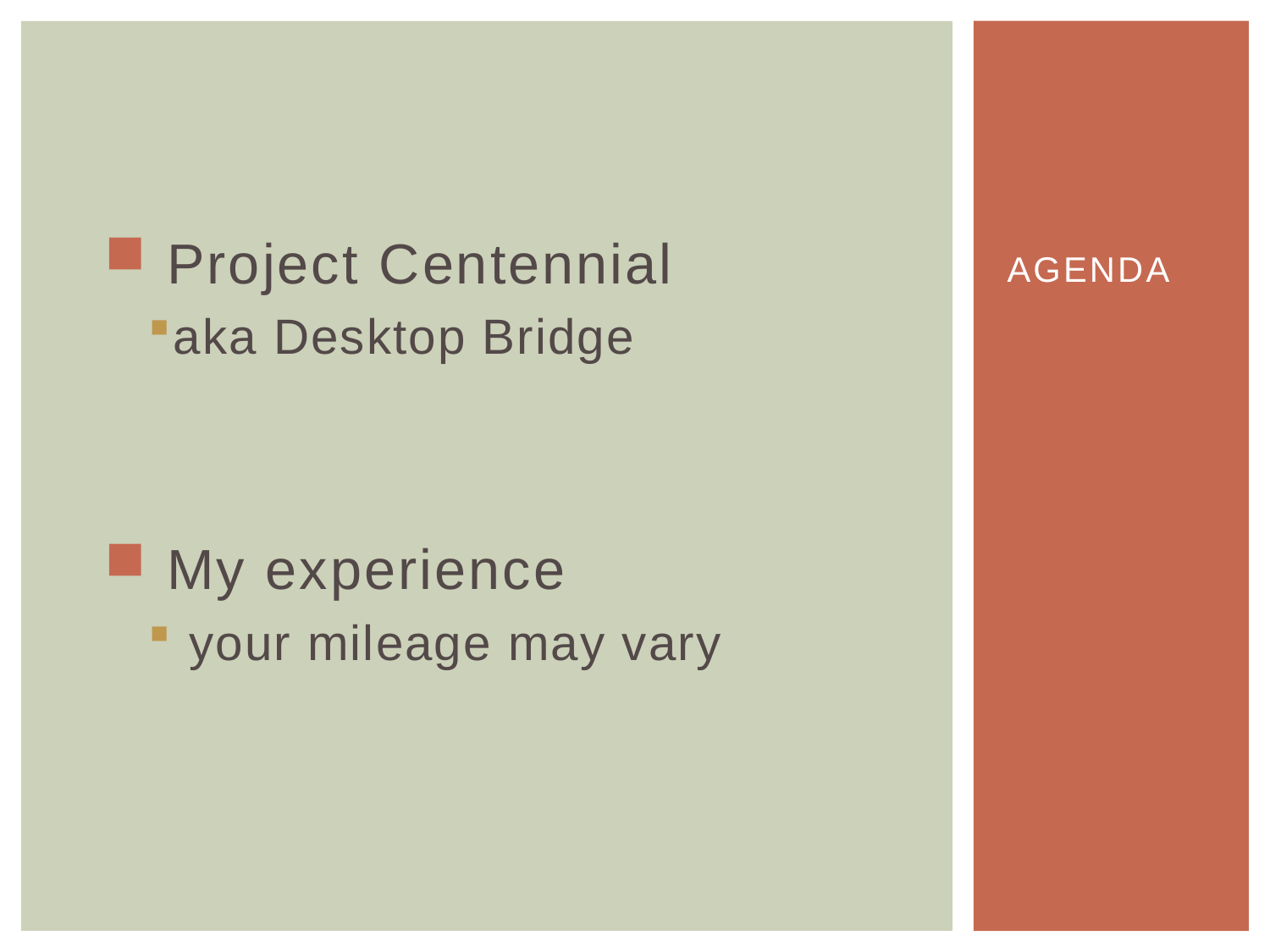

Project Centennial
aka Desktop Bridge

 My experience
 your mileage may vary
# Agenda